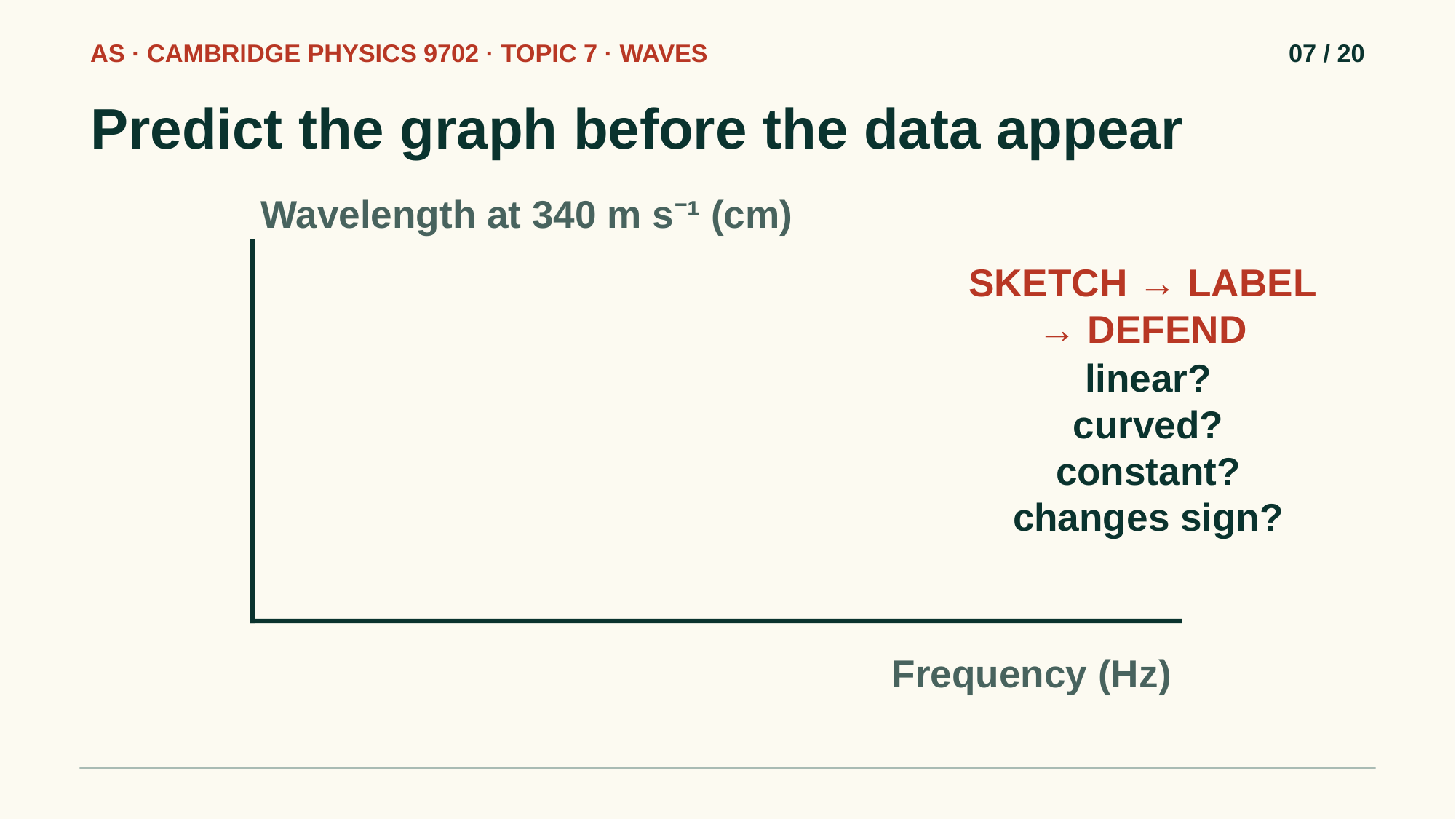

AS · CAMBRIDGE PHYSICS 9702 · TOPIC 7 · WAVES
07 / 20
Predict the graph before the data appear
Wavelength at 340 m s⁻¹ (cm)

SKETCH → LABEL → DEFEND
linear?
curved?
constant?
changes sign?

Frequency (Hz)